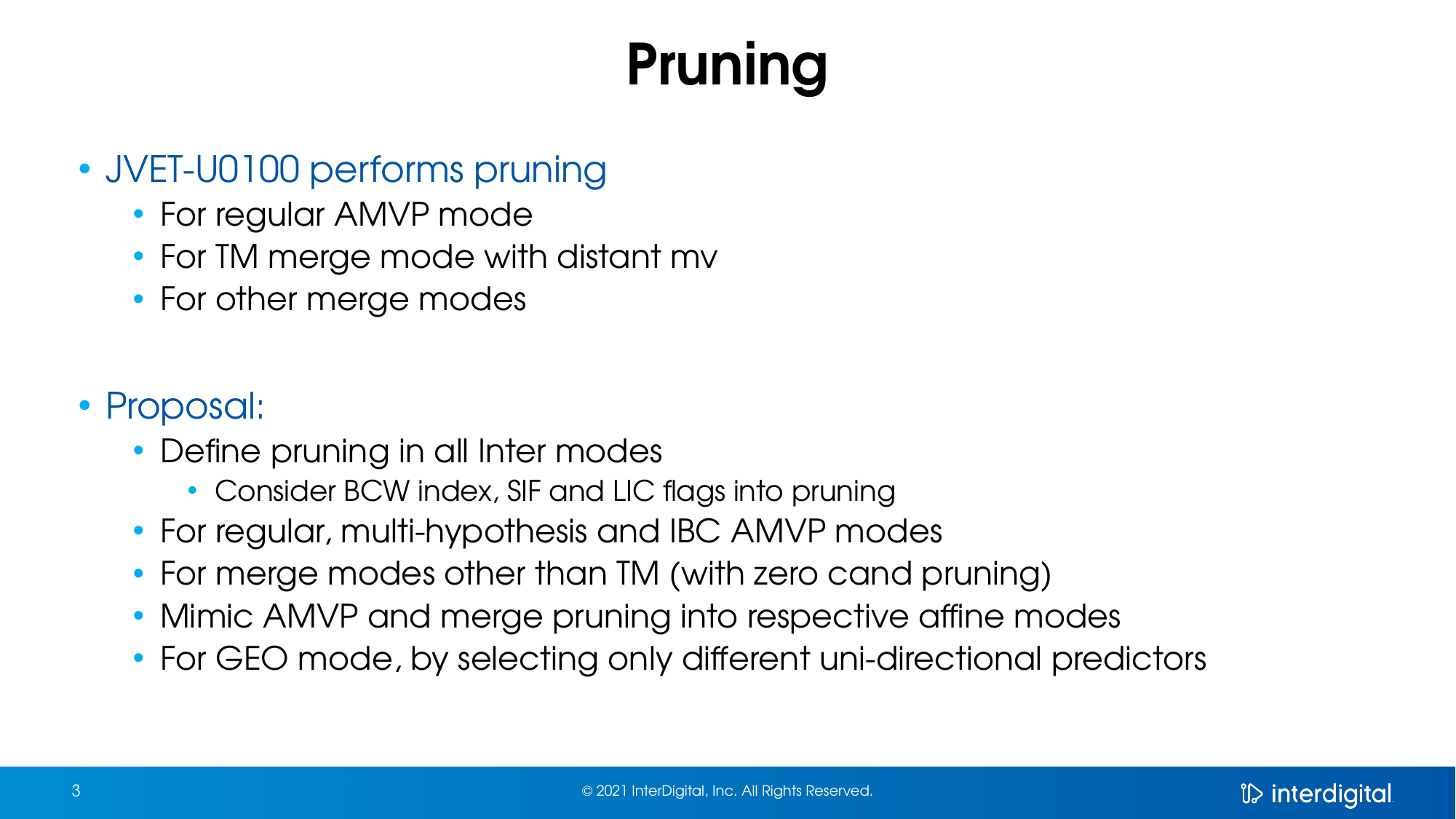

# Pruning
JVET-U0100 performs pruning
For regular AMVP mode
For TM merge mode with distant mv
For other merge modes

Proposal:
Define pruning in all Inter modes
Consider BCW index, SIF and LIC flags into pruning
For regular, multi-hypothesis and IBC AMVP modes
For merge modes other than TM (with zero cand pruning)
Mimic AMVP and merge pruning into respective affine modes
For GEO mode, by selecting only different uni-directional predictors
3
© 2021 InterDigital, Inc. All Rights Reserved.